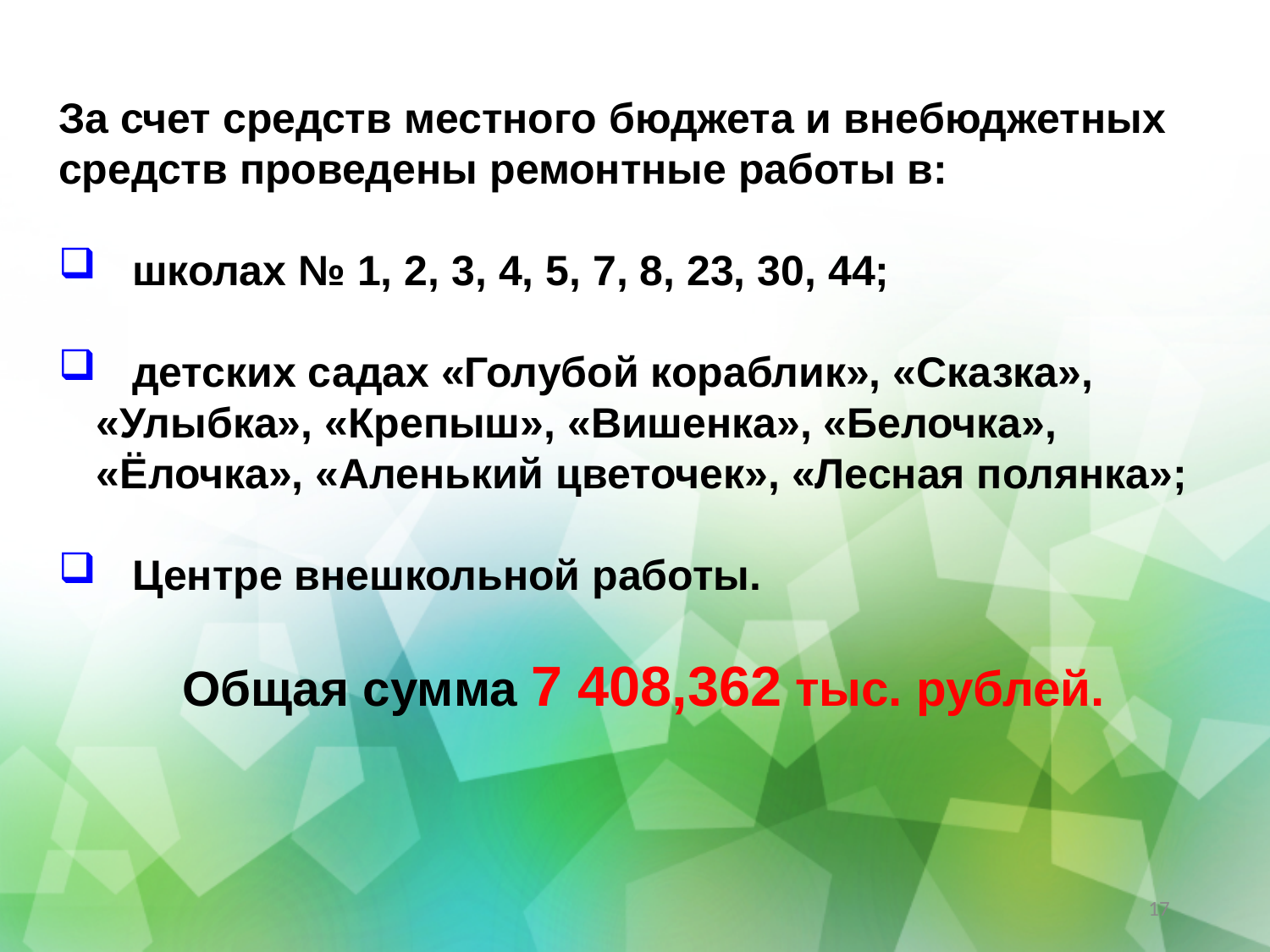

За счет средств местного бюджета и внебюджетных средств проведены ремонтные работы в:

   школах № 1, 2, 3, 4, 5, 7, 8, 23, 30, 44;

   детских садах «Голубой кораблик», «Сказка», «Улыбка», «Крепыш», «Вишенка», «Белочка», «Ёлочка», «Аленький цветочек», «Лесная полянка»;

   Центре внешкольной работы.

Общая сумма 7 408,362 тыс. рублей.

17